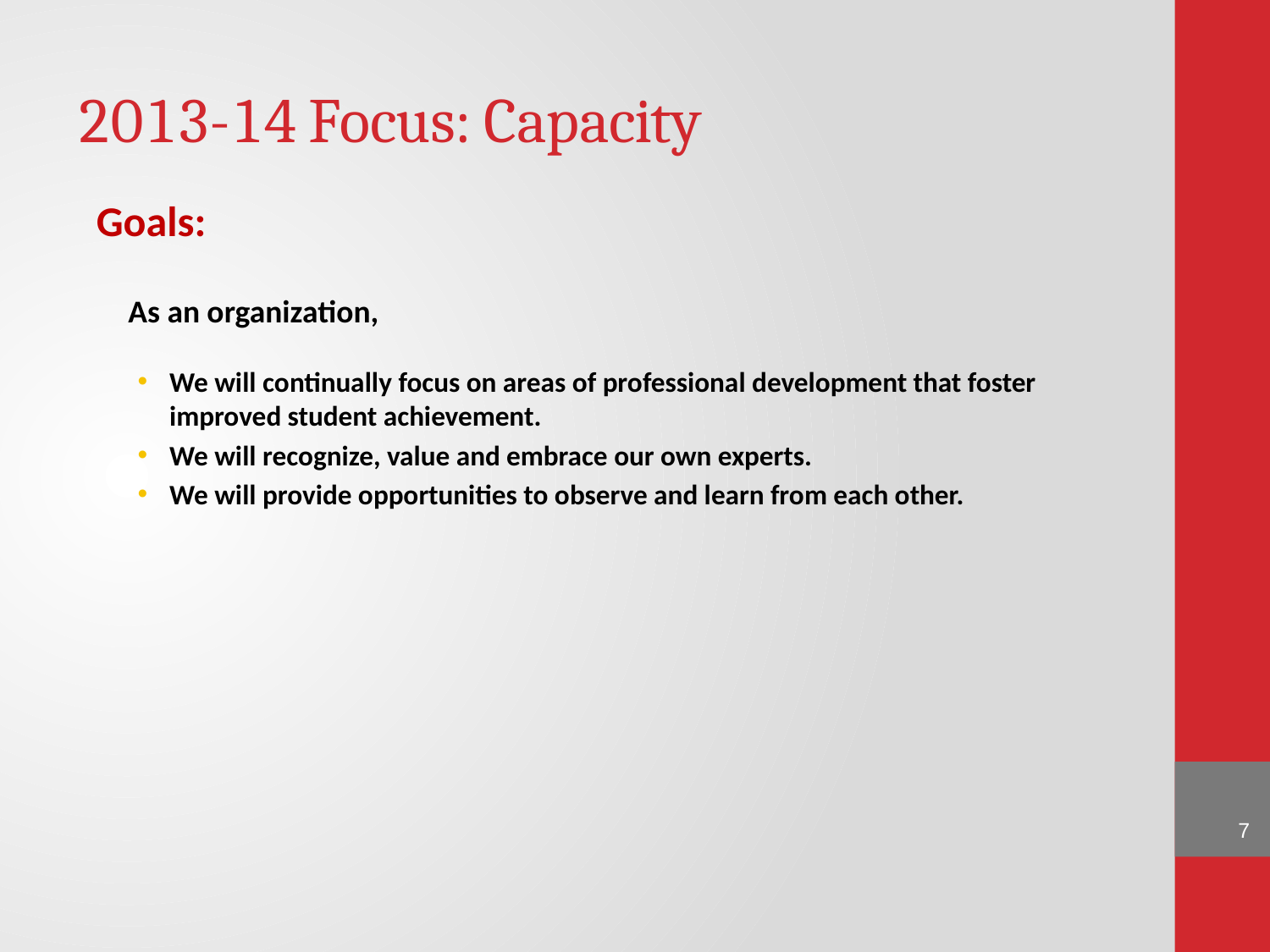

# 2013-14 Focus: Capacity
Goals:

	As an organization,

We will continually focus on areas of professional development that foster improved student achievement.
We will recognize, value and embrace our own experts.
We will provide opportunities to observe and learn from each other.

7